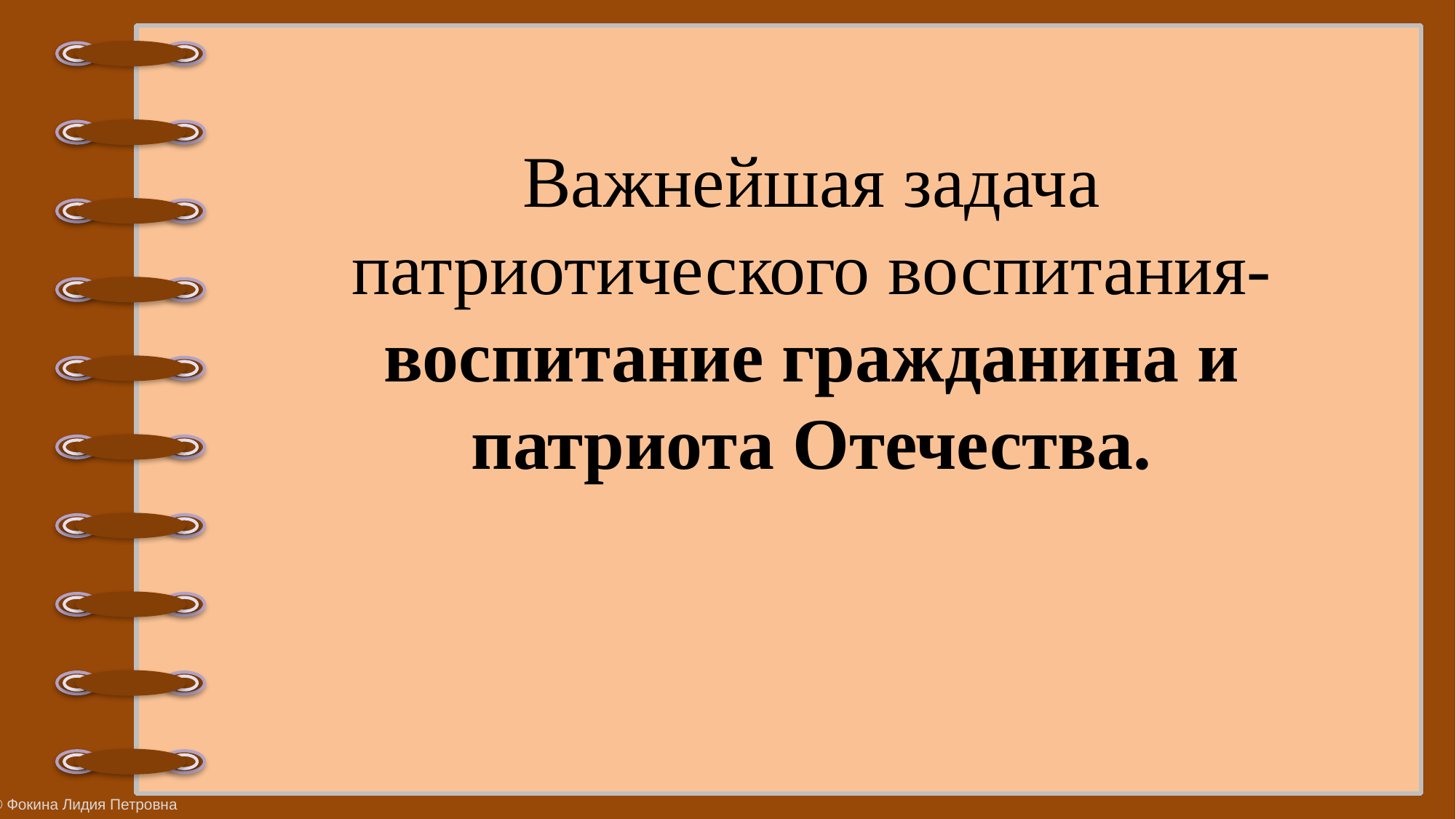

Важнейшая задача патриотического воспитания- воспитание гражданина и патриота Отечества.